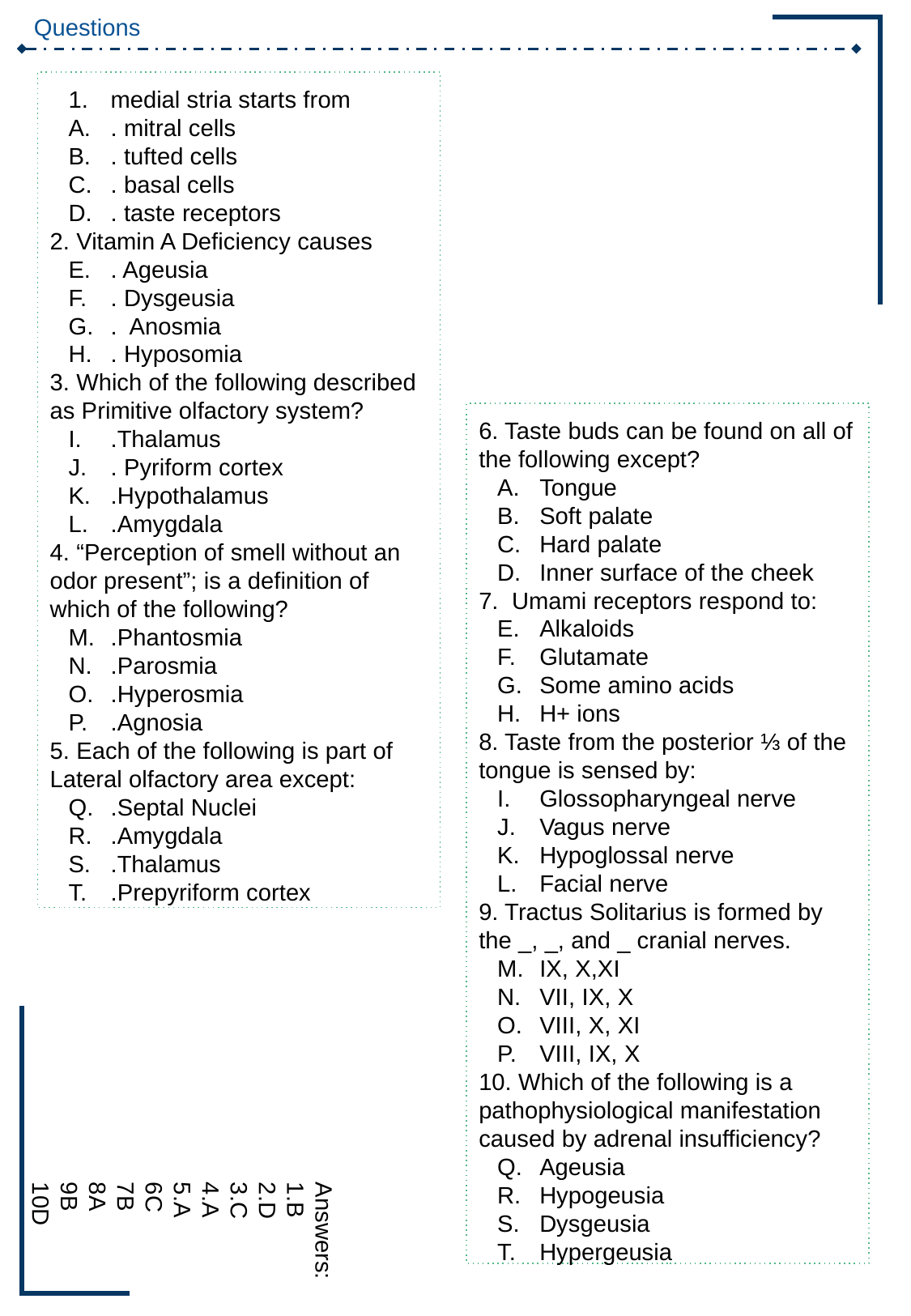

medial stria starts from
. mitral cells
. tufted cells
. basal cells
. taste receptors
2. Vitamin A Deficiency causes
. Ageusia
. Dysgeusia
.  Anosmia
. Hyposomia
3. Which of the following described as Primitive olfactory system?
.Thalamus
. Pyriform cortex
.Hypothalamus
.Amygdala
4. “Perception of smell without an odor present”; is a definition of which of the following?
.Phantosmia
.Parosmia
.Hyperosmia
.Agnosia
5. Each of the following is part of Lateral olfactory area except:
.Septal Nuclei
.Amygdala
.Thalamus
.Prepyriform cortex

6. Taste buds can be found on all of the following except?
Tongue
Soft palate
Hard palate
Inner surface of the cheek
7.  Umami receptors respond to:
Alkaloids
Glutamate
Some amino acids
H+ ions
8. Taste from the posterior ⅓ of the tongue is sensed by:
Glossopharyngeal nerve
Vagus nerve
Hypoglossal nerve
Facial nerve
9. Tractus Solitarius is formed by the _, _, and _ cranial nerves.
IX, X,XI
VII, IX, X
VIII, X, XI
VIII, IX, X
10. Which of the following is a pathophysiological manifestation caused by adrenal insufficiency?
Ageusia
Hypogeusia
Dysgeusia
Hypergeusia
Answers:
1.B
2.D
3.C
4.A
5.A
6C
7B
8A
9B
10D